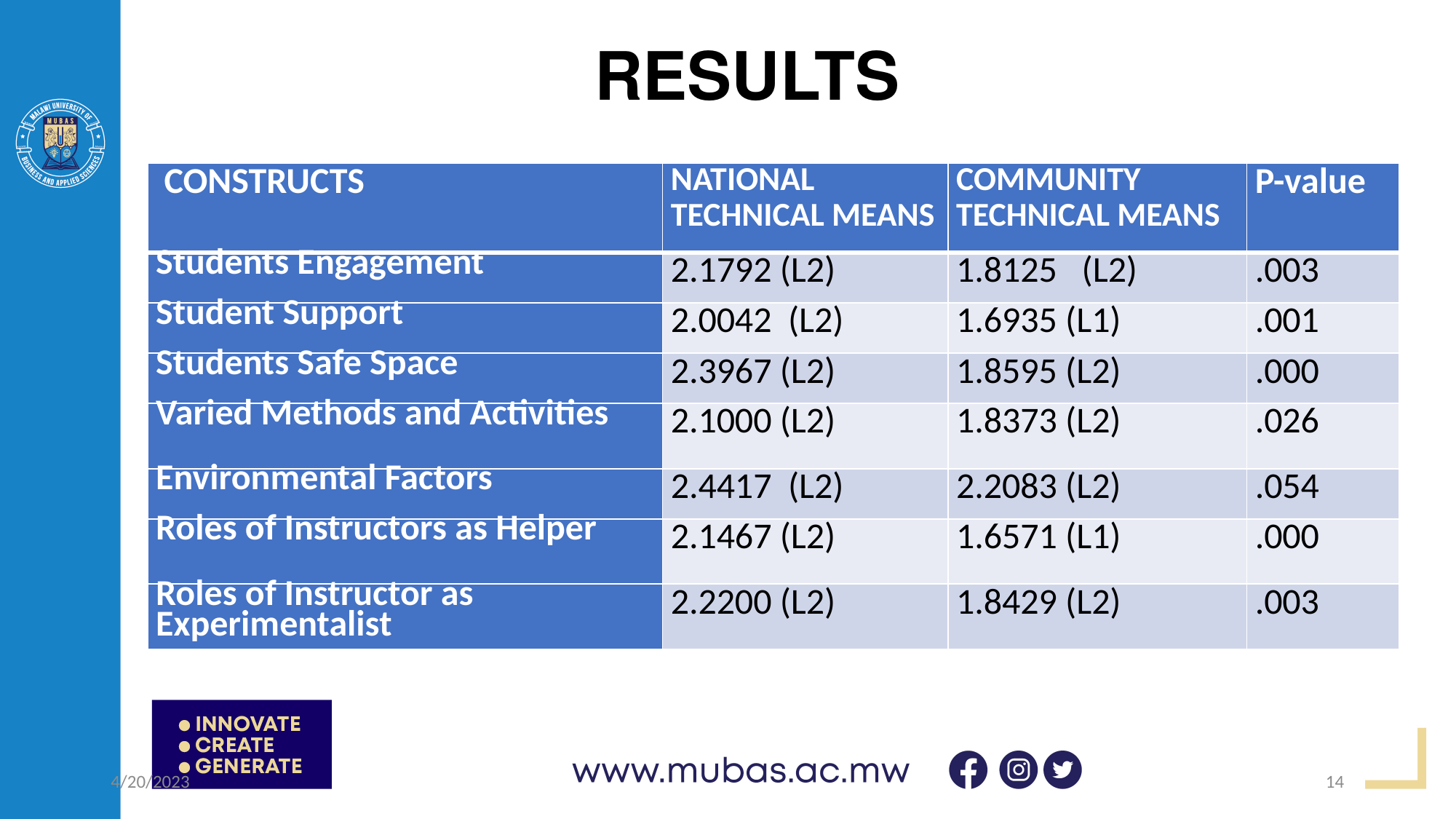

# RESULTS
| CONSTRUCTS | NATIONAL TECHNICAL MEANS | COMMUNITY TECHNICAL MEANS | P-value |
| --- | --- | --- | --- |
| Students Engagement | 2.1792 (L2) | 1.8125 (L2) | .003 |
| Student Support | 2.0042 (L2) | 1.6935 (L1) | .001 |
| Students Safe Space | 2.3967 (L2) | 1.8595 (L2) | .000 |
| Varied Methods and Activities | 2.1000 (L2) | 1.8373 (L2) | .026 |
| Environmental Factors | 2.4417 (L2) | 2.2083 (L2) | .054 |
| Roles of Instructors as Helper | 2.1467 (L2) | 1.6571 (L1) | .000 |
| Roles of Instructor as Experimentalist | 2.2200 (L2) | 1.8429 (L2) | .003 |
4/20/2023
14